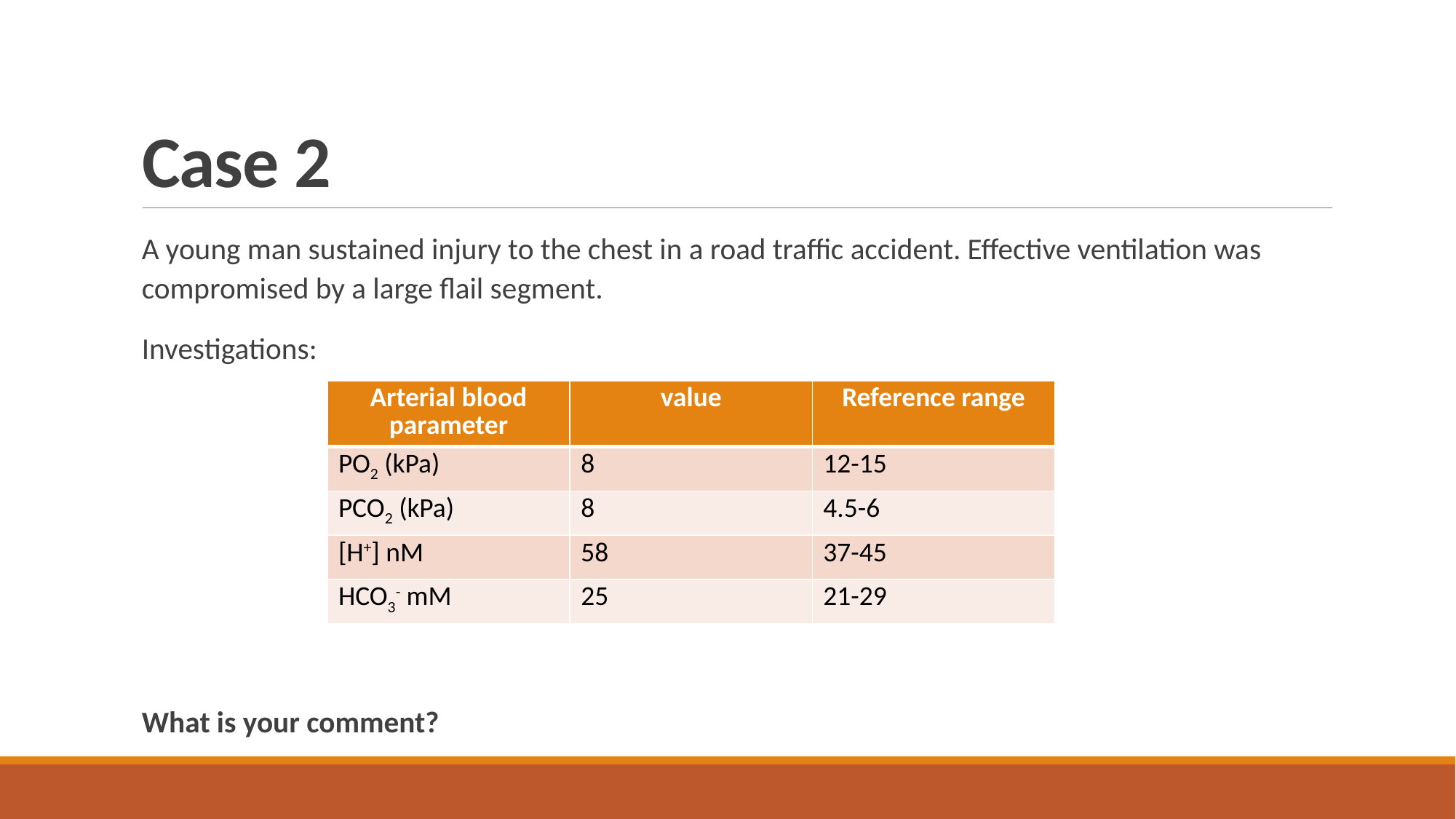

# Case 2
A young man sustained injury to the chest in a road traffic accident. Effective ventilation was compromised by a large flail segment.
Investigations:

What is your comment?

| Arterial blood parameter | value | Reference range |
| --- | --- | --- |
| PO2 (kPa) | 8 | 12-15 |
| PCO2 (kPa) | 8 | 4.5-6 |
| [H+] nM | 58 | 37-45 |
| HCO3- mM | 25 | 21-29 |